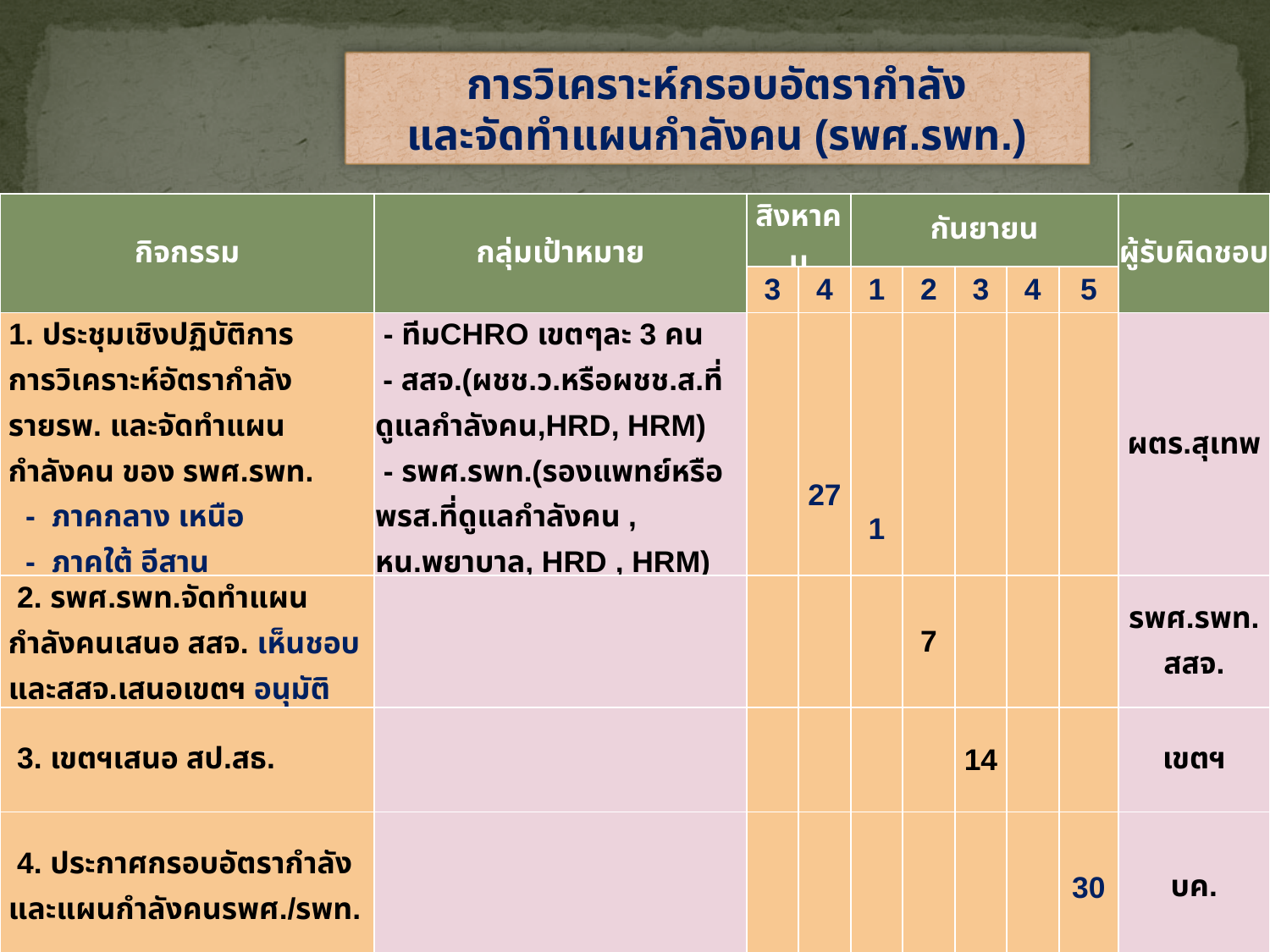

การวิเคราะห์กรอบอัตรากำลัง
และจัดทำแผนกำลังคน (รพศ.รพท.)
| กิจกรรม | กลุ่มเป้าหมาย | สิงหาคม |  | กันยายน |  |  |  |  | ผู้รับผิดชอบ |
| --- | --- | --- | --- | --- | --- | --- | --- | --- | --- |
|  |  | 3 | 4 | 1 | 2 | 3 | 4 | 5 |  |
| 1. ประชุมเชิงปฏิบัติการ การวิเคราะห์อัตรากำลัง รายรพ. และจัดทำแผน กำลังคน ของ รพศ.รพท. - ภาคกลาง เหนือ - ภาคใต้ อีสาน | - ทีมCHRO เขตๆละ 3 คน - สสจ.(ผชช.ว.หรือผชช.ส.ที่ดูแลกำลังคน,HRD, HRM) - รพศ.รพท.(รองแพทย์หรือ พรส.ที่ดูแลกำลังคน , หน.พยาบาล, HRD , HRM) |  | 27 | 1 |  |  |  |  | ผตร.สุเทพ |
| 2. รพศ.รพท.จัดทำแผน กำลังคนเสนอ สสจ. เห็นชอบ และสสจ.เสนอเขตฯ อนุมัติ |  |  |  |  | 7 |  |  |  | รพศ.รพท. สสจ. |
| 3. เขตฯเสนอ สป.สธ. |  |  |  |  |  | 14 |  |  | เขตฯ |
| 4. ประกาศกรอบอัตรากำลัง และแผนกำลังคนรพศ./รพท. |  |  |  |  |  |  |  | 30 | บค. |